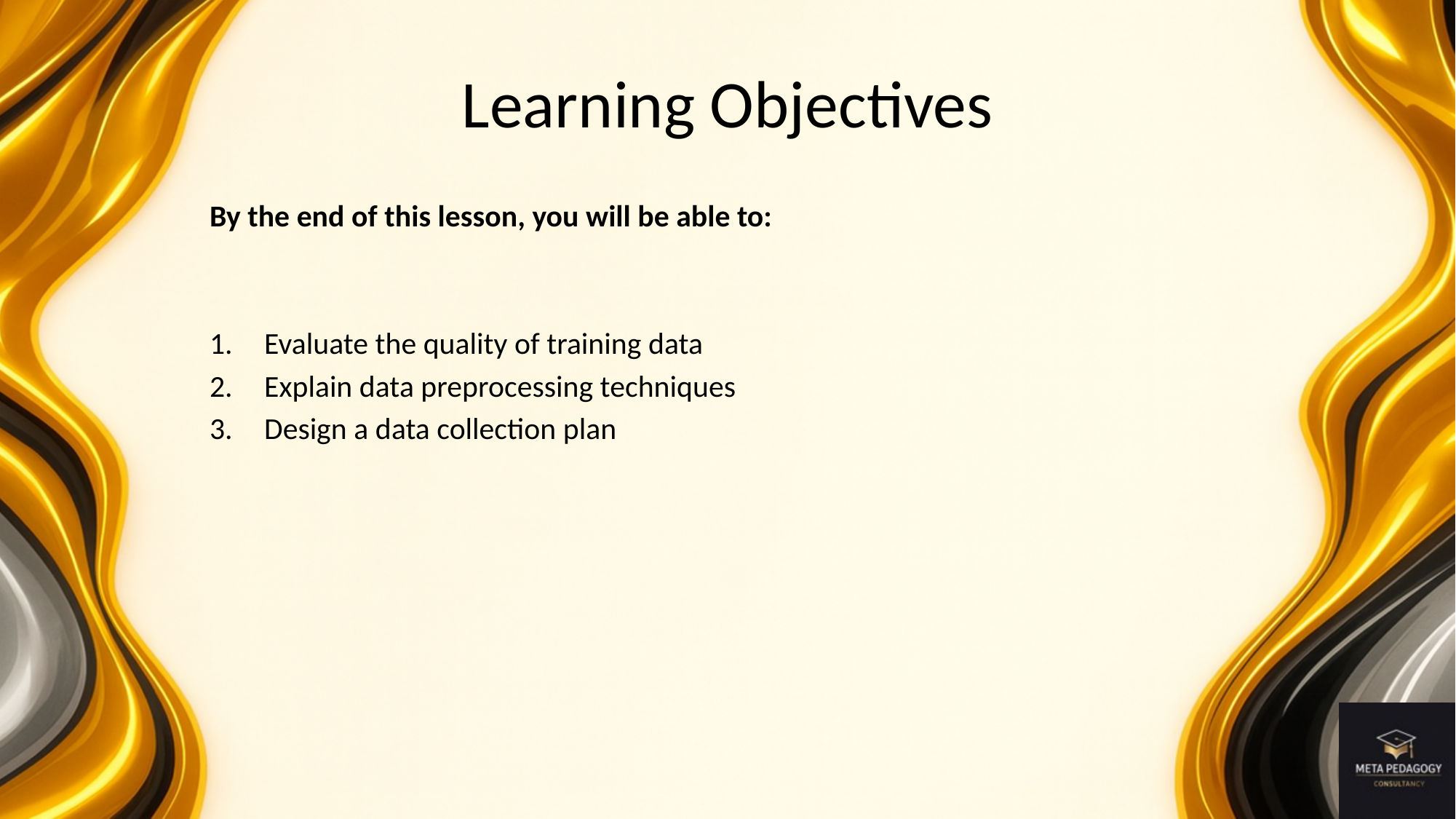

# Learning Objectives
By the end of this lesson, you will be able to:

Evaluate the quality of training data
Explain data preprocessing techniques
Design a data collection plan